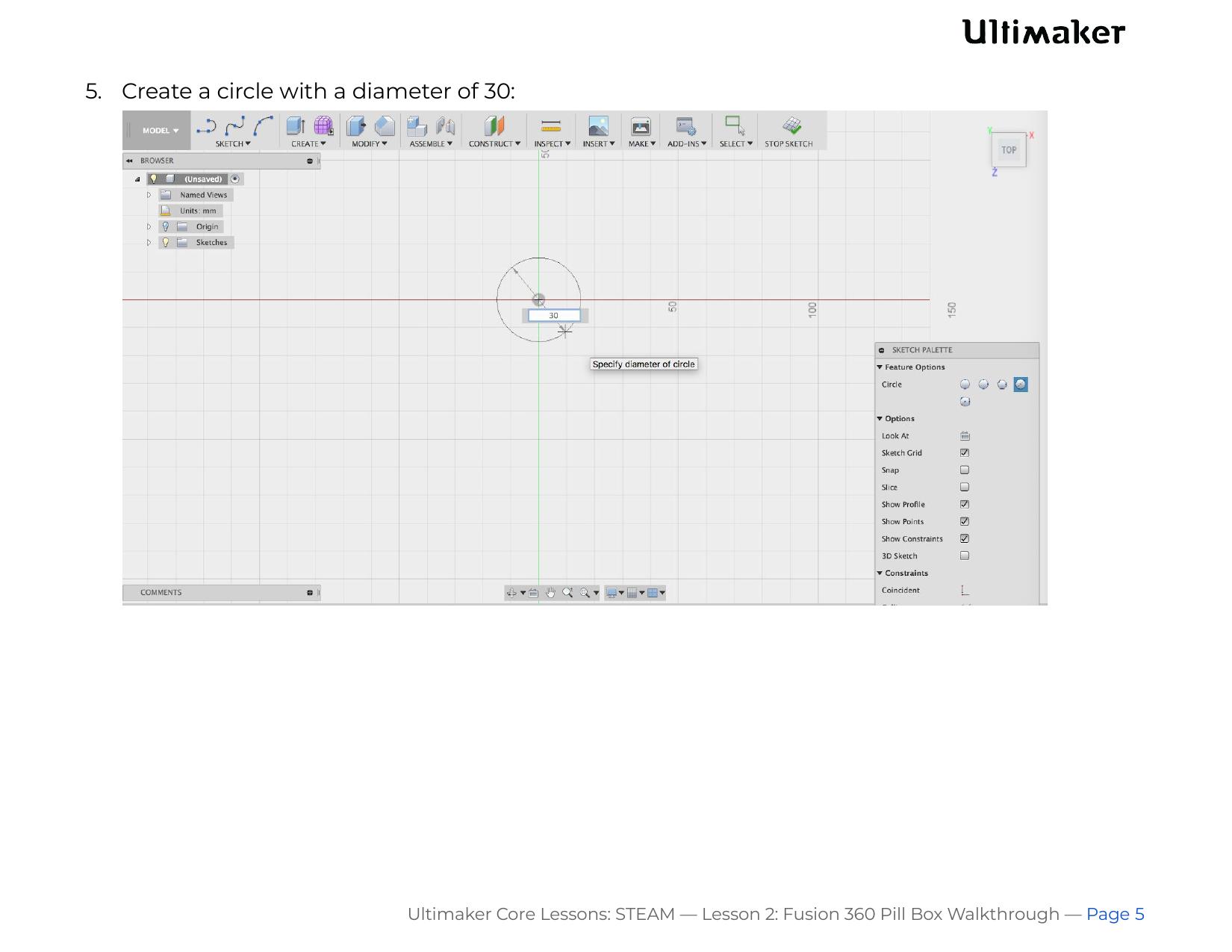

5.	Create a circle with a diameter of 30:

Ultimaker Core Lessons: STEAM — Lesson 2: Fusion 360 Pill Box Walkthrough — Page 5